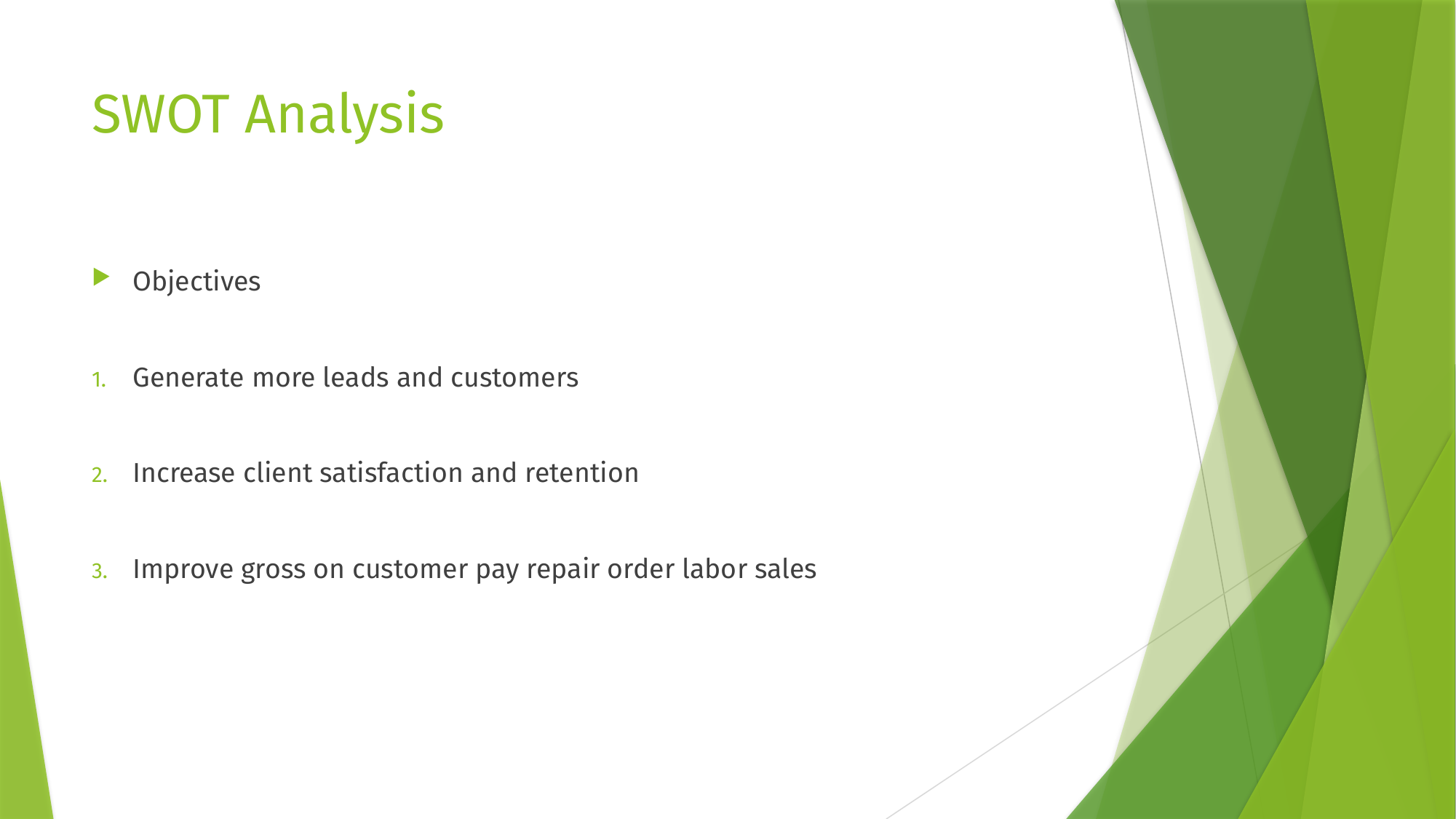

# SWOT Analysis
Objectives

Generate more leads and customers

Increase client satisfaction and retention

Improve gross on customer pay repair order labor sales